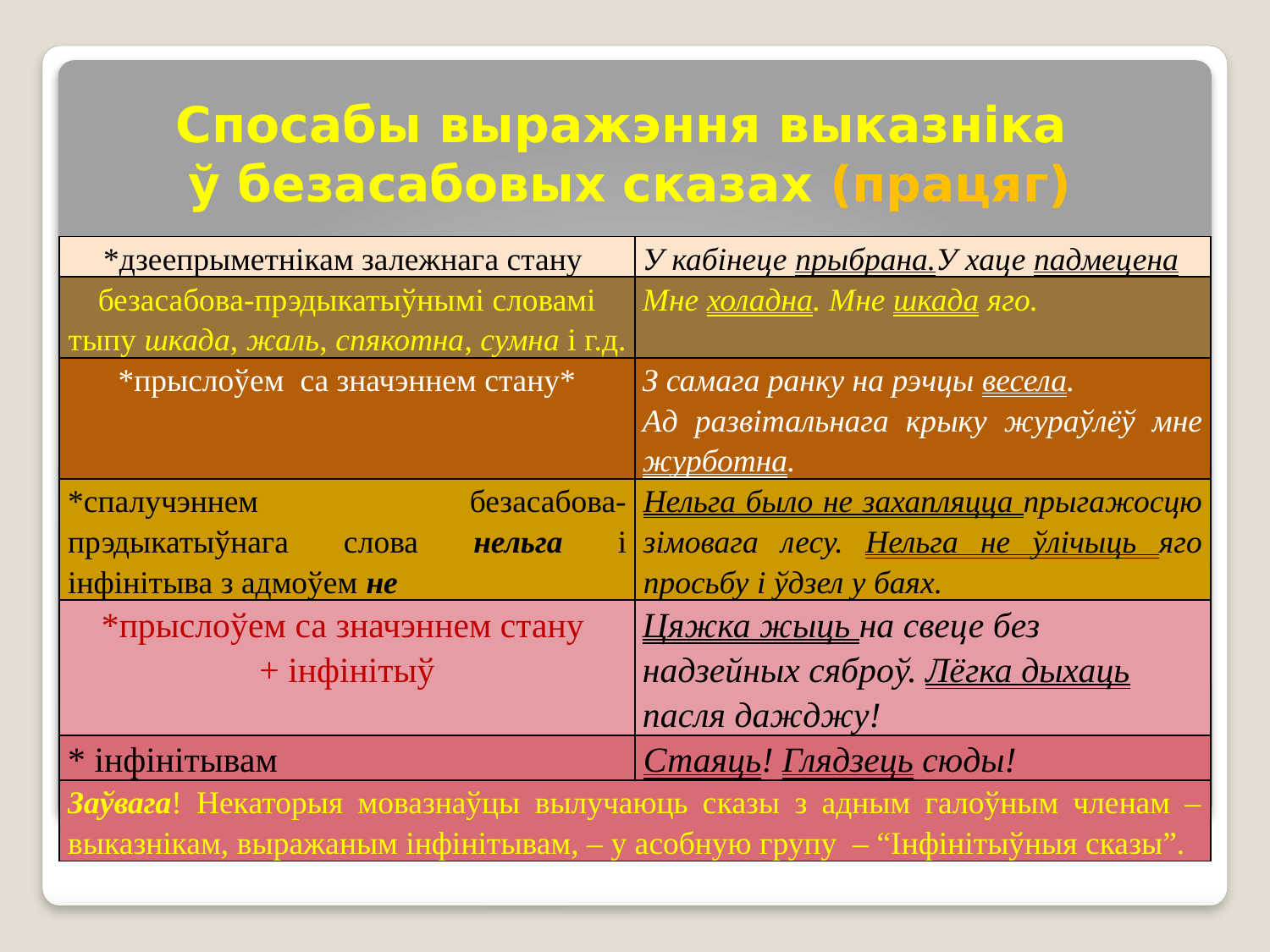

# Спосабы выражэння выказніка ў безасабовых сказах (працяг)
| \*дзеепрыметнікам залежнага стану | У кабінеце прыбрана.У хаце падмецена |
| --- | --- |
| безасабова-прэдыкатыўнымі словамі тыпу шкада, жаль, спякотна, сумна і г.д. | Мне холадна. Мне шкада яго. |
| \*прыслоўем са значэннем стану\* | З самага ранку на рэчцы весела. Ад развітальнага крыку жураўлёў мне журботна. |
| \*спалучэннем безасабова-прэдыкатыўнага слова нельга і інфінітыва з адмоўем не | Нельга было не захапляцца прыгажосцю зімовага лесу. Нельга не ўлічыць яго просьбу і ўдзел у баях. |
| \*прыслоўем са значэннем стану + інфінітыў | Цяжка жыць на свеце без надзейных сяброў. Лёгка дыхаць пасля дажджу! |
| \* інфінітывам | Стаяць! Глядзець сюды! |
| Заўвага! Некаторыя мовазнаўцы вылучаюць сказы з адным галоўным членам – выказнікам, выражаным інфінітывам, – у асобную групу – “Інфінітыўныя сказы”. |  |